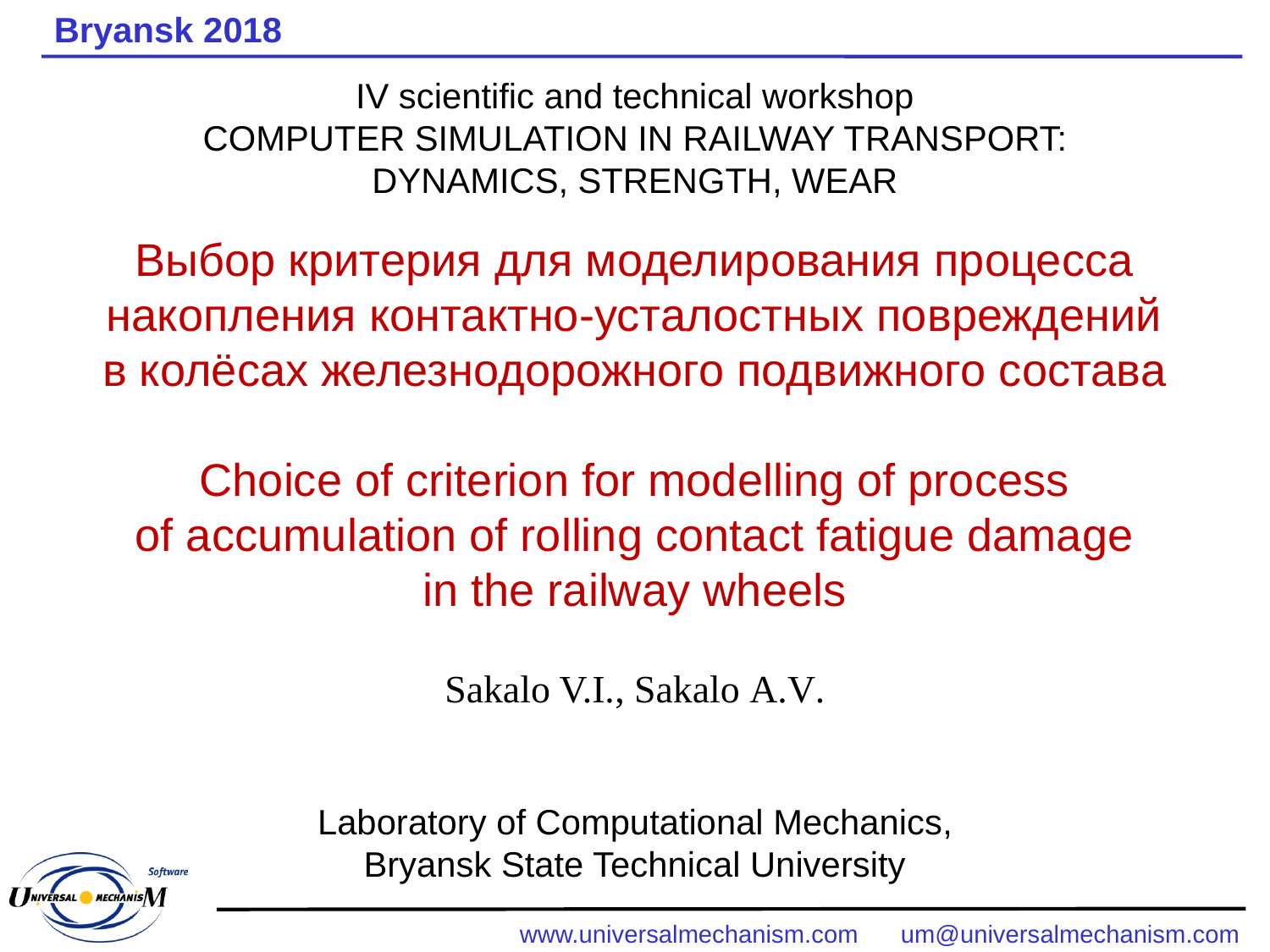

Bryansk 2018
IV scientific and technical workshop
COMPUTER SIMULATION IN RAILWAY TRANSPORT:
DYNAMICS, STRENGTH, WEAR
Выбор критерия для моделирования процесса накопления контактно-усталостных повреждений
в колёсах железнодорожного подвижного состава

Choice of criterion for modelling of process
of accumulation of rolling contact fatigue damage
in the railway wheels
Sakalo V.I., Sakalo A.V.
Laboratory of Computational Mechanics,
Bryansk State Technical University